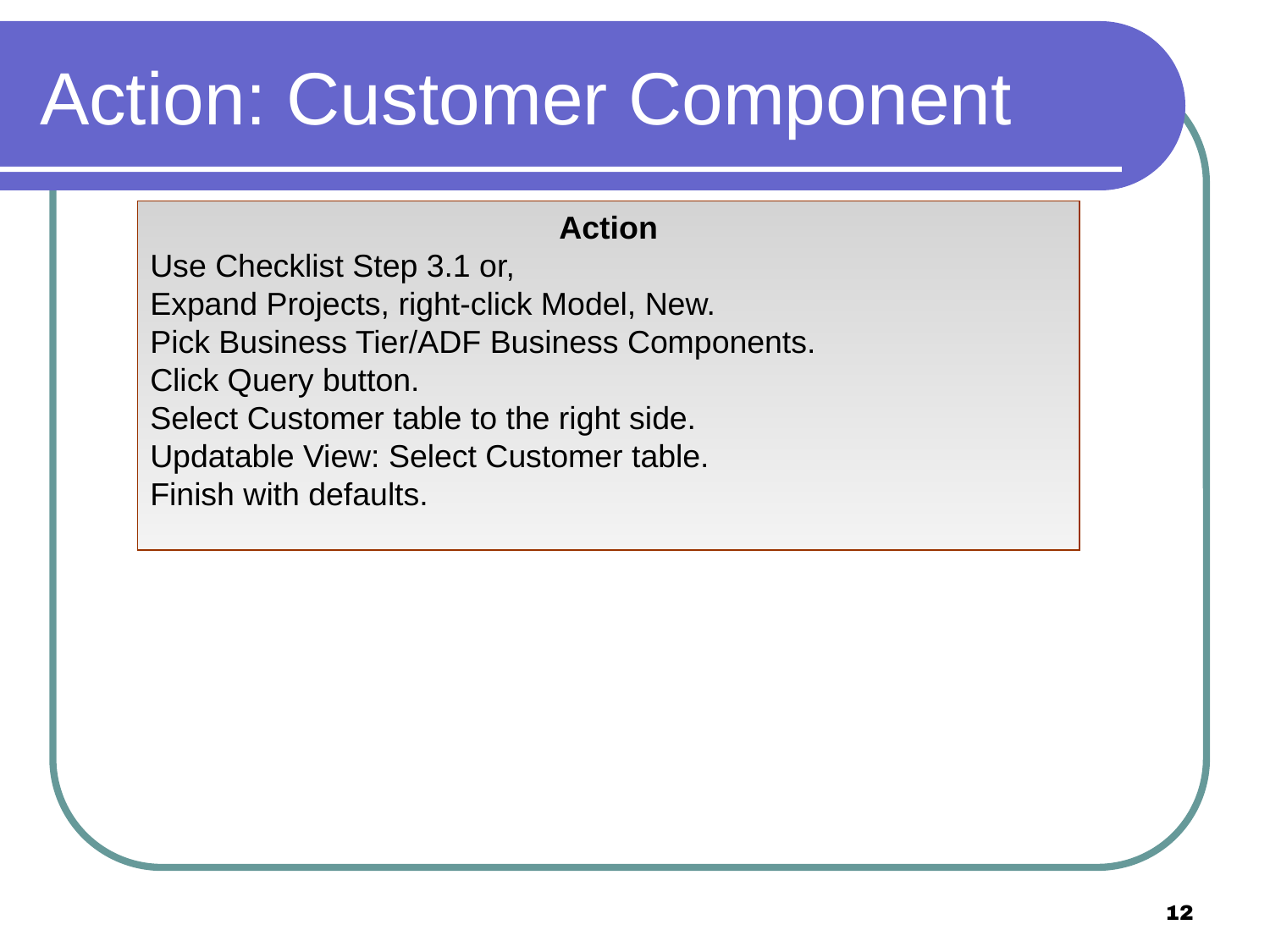

# Action: Customer Component
Action
Use Checklist Step 3.1 or,
Expand Projects, right-click Model, New.
Pick Business Tier/ADF Business Components.
Click Query button.
Select Customer table to the right side.
Updatable View: Select Customer table.
Finish with defaults.

12